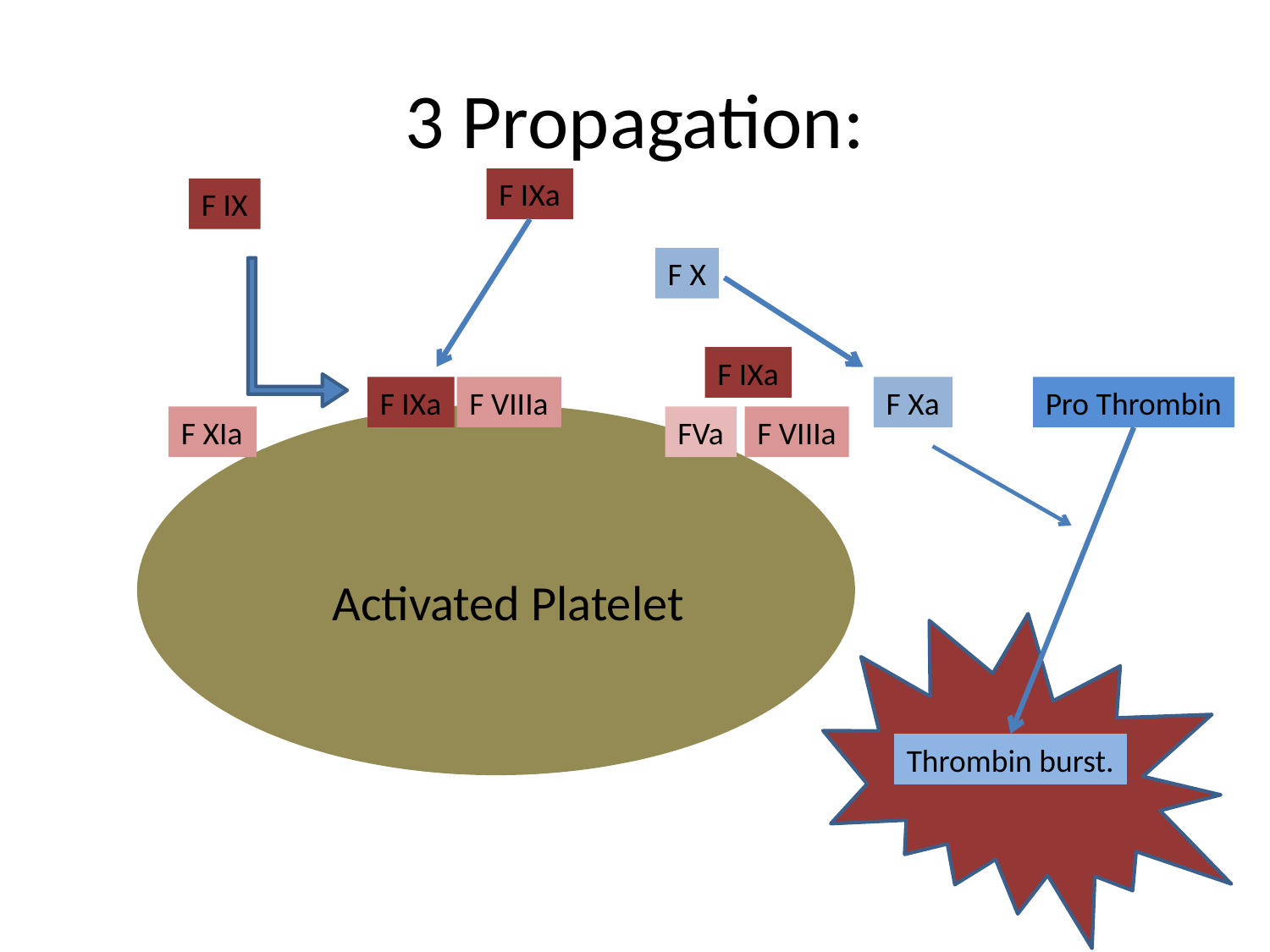

# 3 Propagation:
F IXa
F IX
F X

F IXa
F IXa
F VIIIa
F Xa
Pro Thrombin

F XIa
FVa
F VIIIa
Activated Platelet

Thrombin burst.